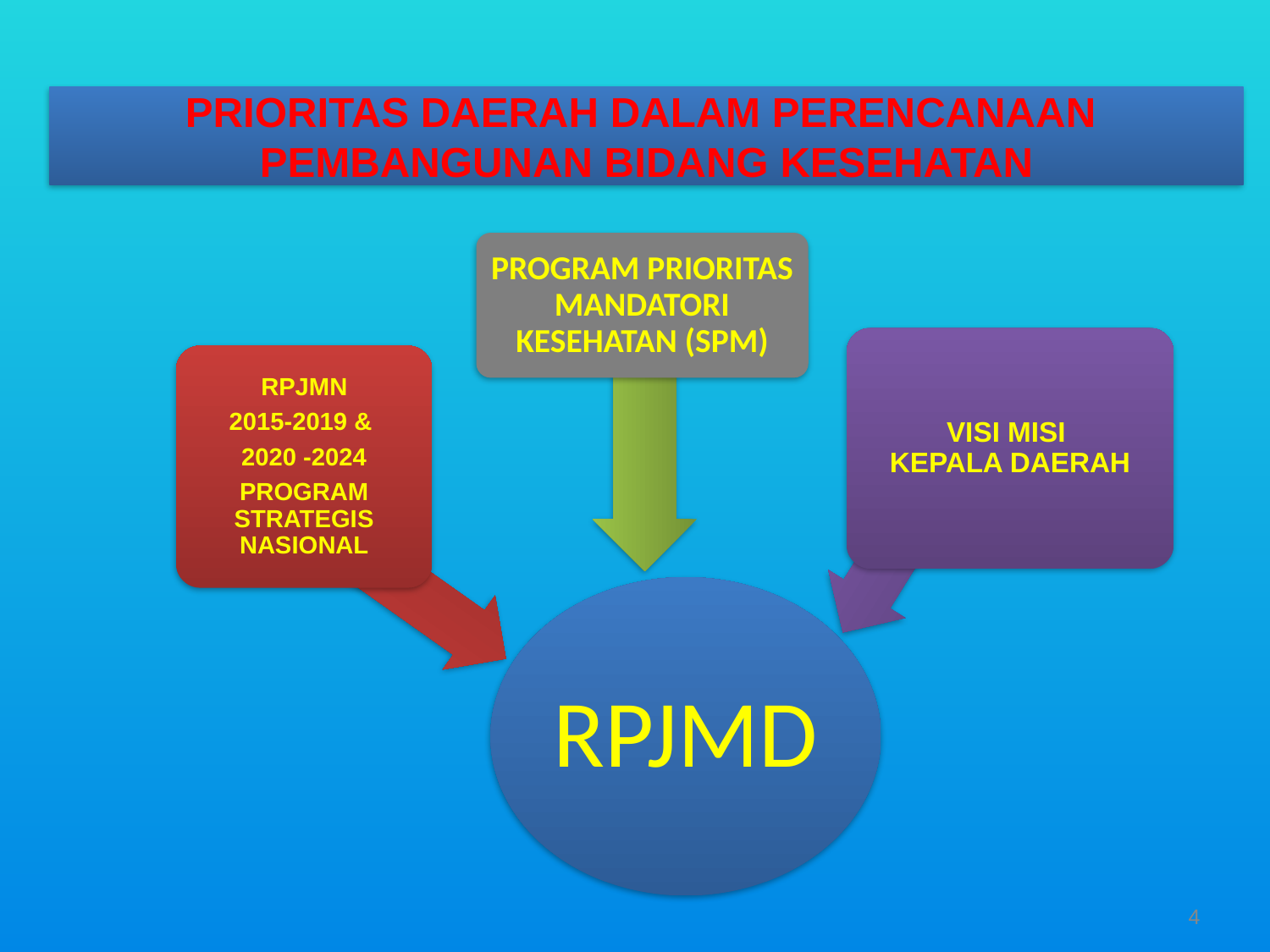

# PRIORITAS DAERAH DALAM PERENCANAAN PEMBANGUNAN BIDANG KESEHATAN

PROGRAM PRIORITAS MANDATORI KESEHATAN (SPM)

VISI MISI
KEPALA DAERAH

RPJMN
2015-2019 &
2020 -2024
PROGRAM STRATEGIS NASIONAL

RPJMD
4